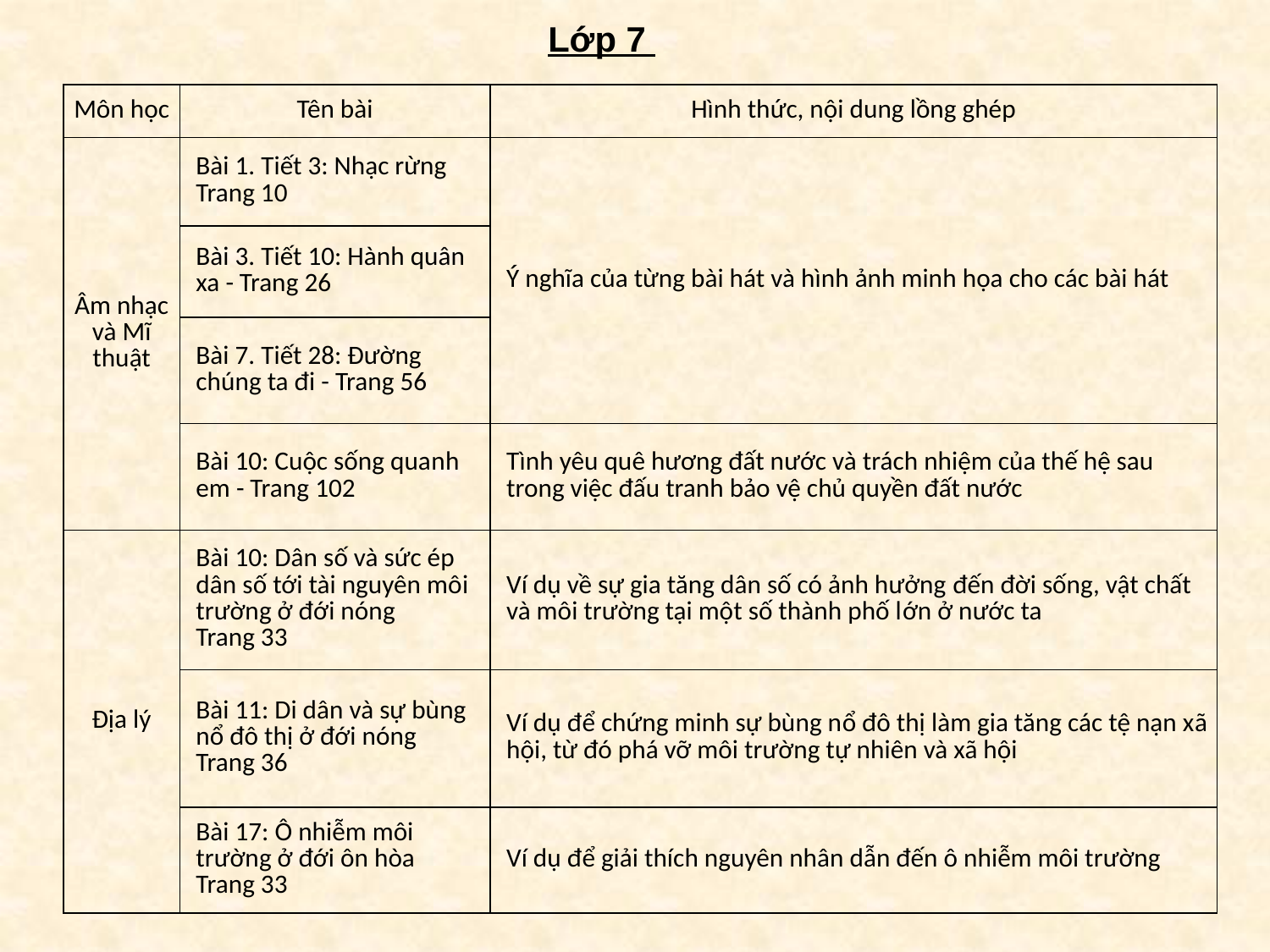

Lớp 7
| Môn học | Tên bài | Hình thức, nội dung lồng ghép |
| --- | --- | --- |
| Âm nhạc và Mĩ thuật | Bài 1. Tiết 3: Nhạc rừng Trang 10 | Ý nghĩa của từng bài hát và hình ảnh minh họa cho các bài hát |
|  | Bài 3. Tiết 10: Hành quân xa - Trang 26 |  |
|  | Bài 7. Tiết 28: Đường chúng ta đi - Trang 56 |  |
|  | Bài 10: Cuộc sống quanh em - Trang 102 | Tình yêu quê hương đất nước và trách nhiệm của thế hệ sau trong việc đấu tranh bảo vệ chủ quyền đất nước |
| Địa lý | Bài 10: Dân số và sức ép dân số tới tài nguyên môi trường ở đới nóng Trang 33 | Ví dụ về sự gia tăng dân số có ảnh hưởng đến đời sống, vật chất và môi trường tại một số thành phố lớn ở nước ta |
|  | Bài 11: Di dân và sự bùng nổ đô thị ở đới nóng Trang 36 | Ví dụ để chứng minh sự bùng nổ đô thị làm gia tăng các tệ nạn xã hội, từ đó phá vỡ môi trường tự nhiên và xã hội |
|  | Bài 17: Ô nhiễm môi trường ở đới ôn hòa Trang 33 | Ví dụ để giải thích nguyên nhân dẫn đến ô nhiễm môi trường |